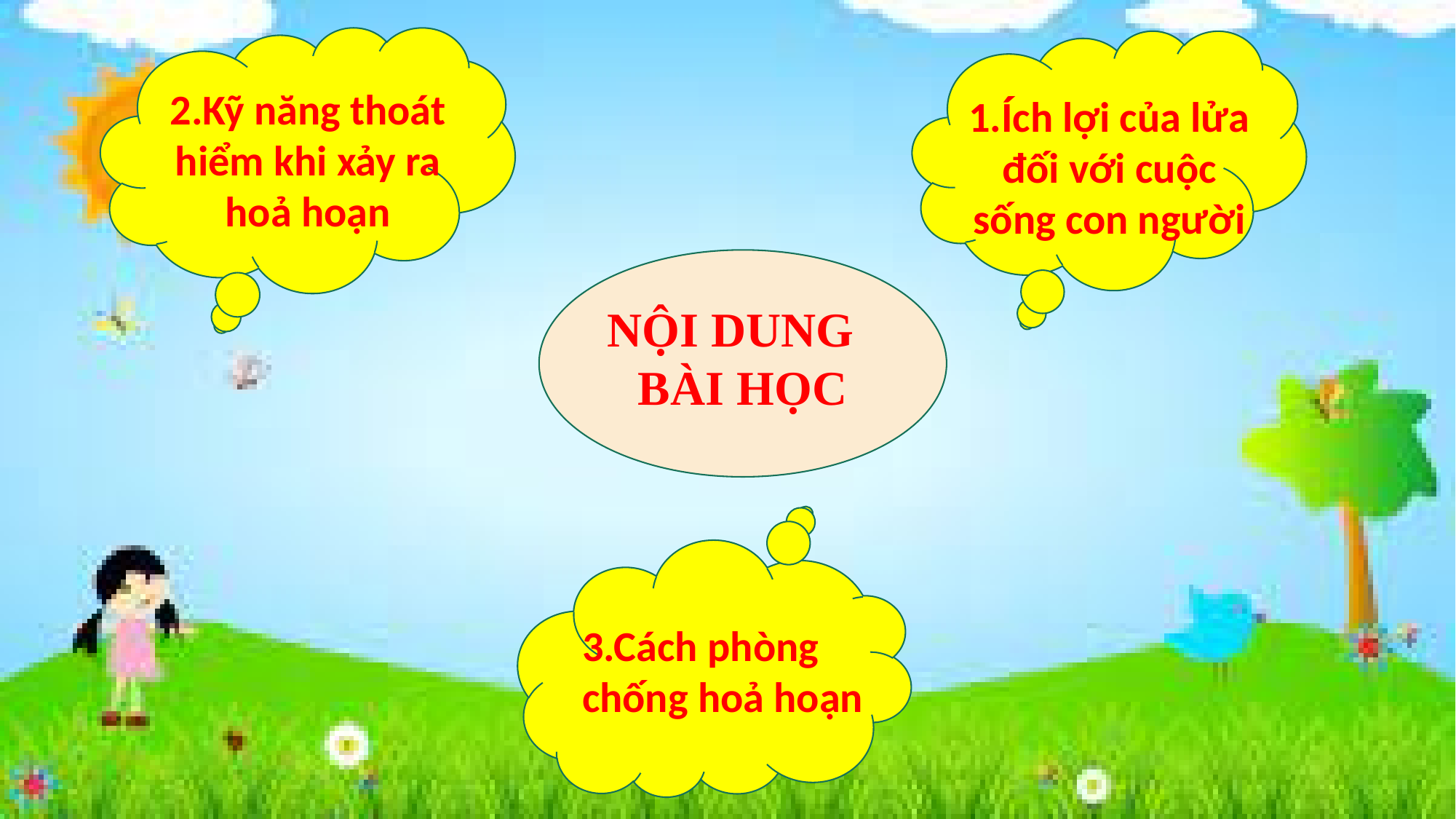

2.Kỹ năng thoát hiểm khi xảy ra hoả hoạn
1.Ích lợi của lửa đối với cuộc sống con người

NỘI DUNG   BÀI HỌC

3.Cách phòng chống hoả hoạn